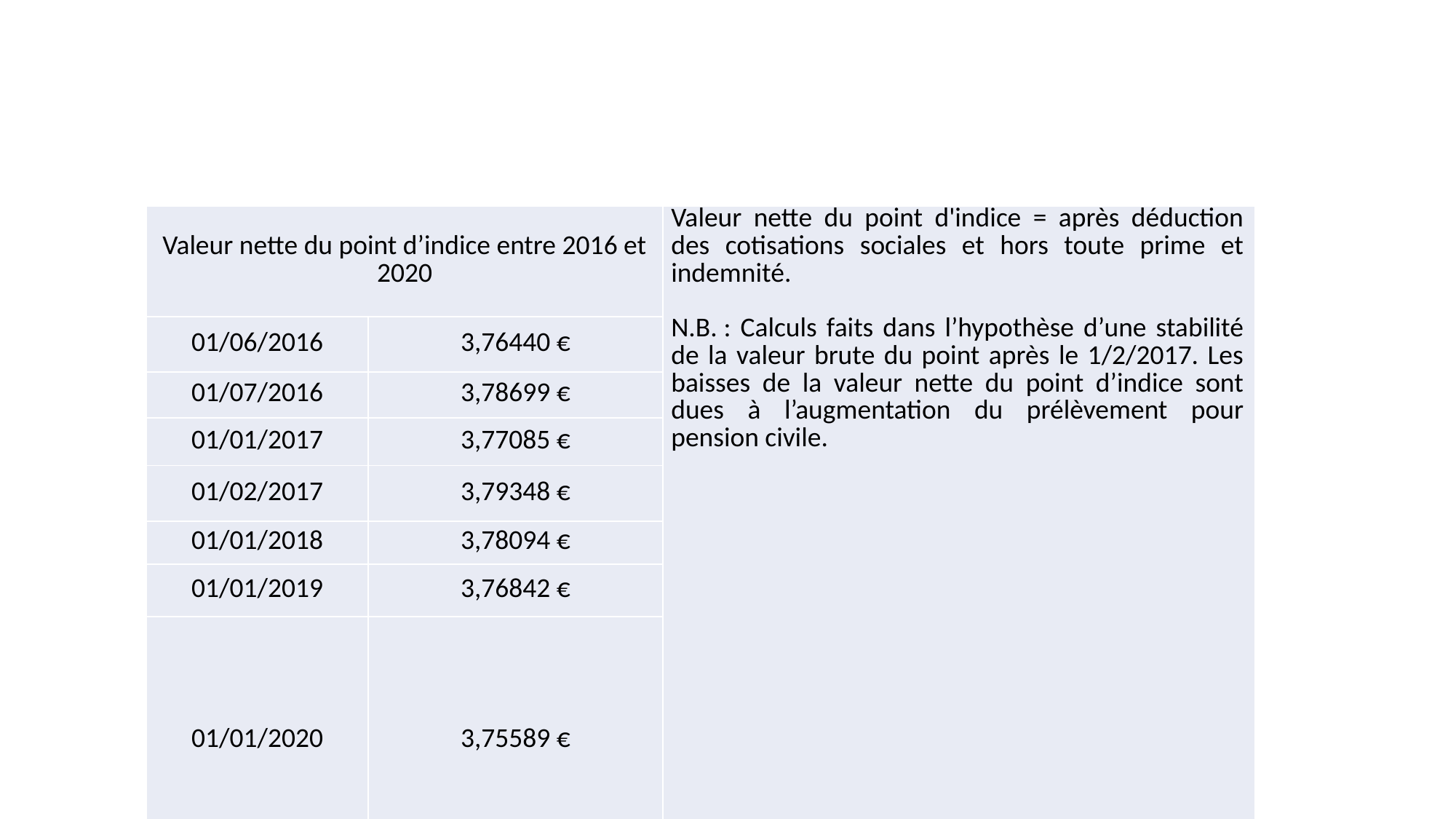

#
| Valeur nette du point d’indice entre 2016 et 2020 |  | Valeur nette du point d'indice = après déduction des cotisations sociales et hors toute prime et indemnité.   N.B. : Calculs faits dans l’hypothèse d’une stabilité de la valeur brute du point après le 1/2/2017. Les baisses de la valeur nette du point d’indice sont dues à l’augmentation du prélèvement pour pension civile. |
| --- | --- | --- |
| 01/06/2016 | 3,76440 € |  |
| 01/07/2016 | 3,78699 € |  |
| 01/01/2017 | 3,77085 € |  |
| 01/02/2017 | 3,79348 € |  |
| 01/01/2018 | 3,78094 € |  |
| 01/01/2019 | 3,76842 € |  |
| 01/01/2020 | 3,75589 € |  |

X.PLET et B.VALETTE